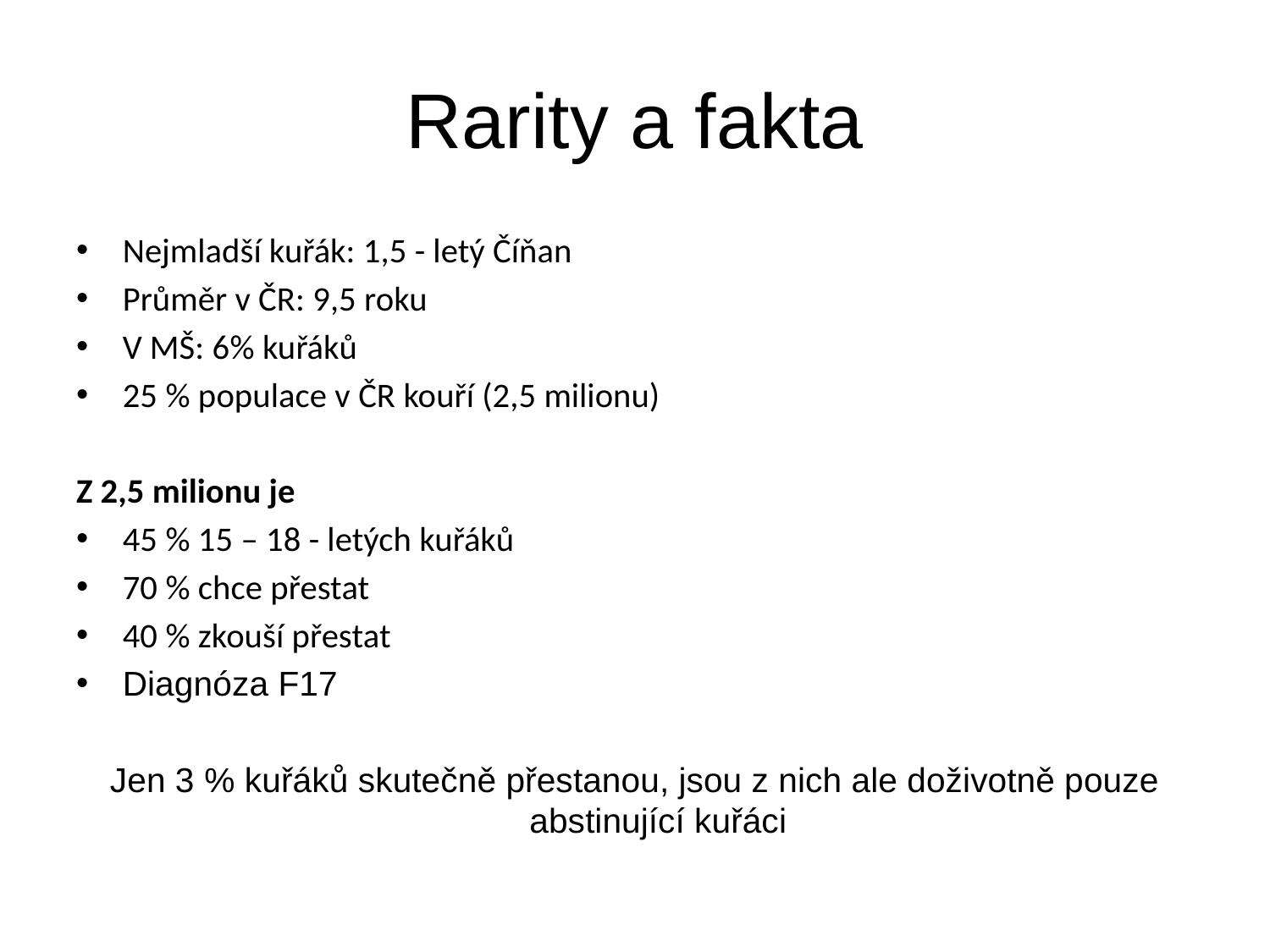

# Rarity a fakta
Nejmladší kuřák: 1,5 - letý Číňan
Průměr v ČR: 9,5 roku
V MŠ: 6% kuřáků
25 % populace v ČR kouří (2,5 milionu)

Z 2,5 milionu je
45 % 15 – 18 - letých kuřáků
70 % chce přestat
40 % zkouší přestat
Diagnóza F17

Jen 3 % kuřáků skutečně přestanou, jsou z nich ale doživotně pouze abstinující kuřáci